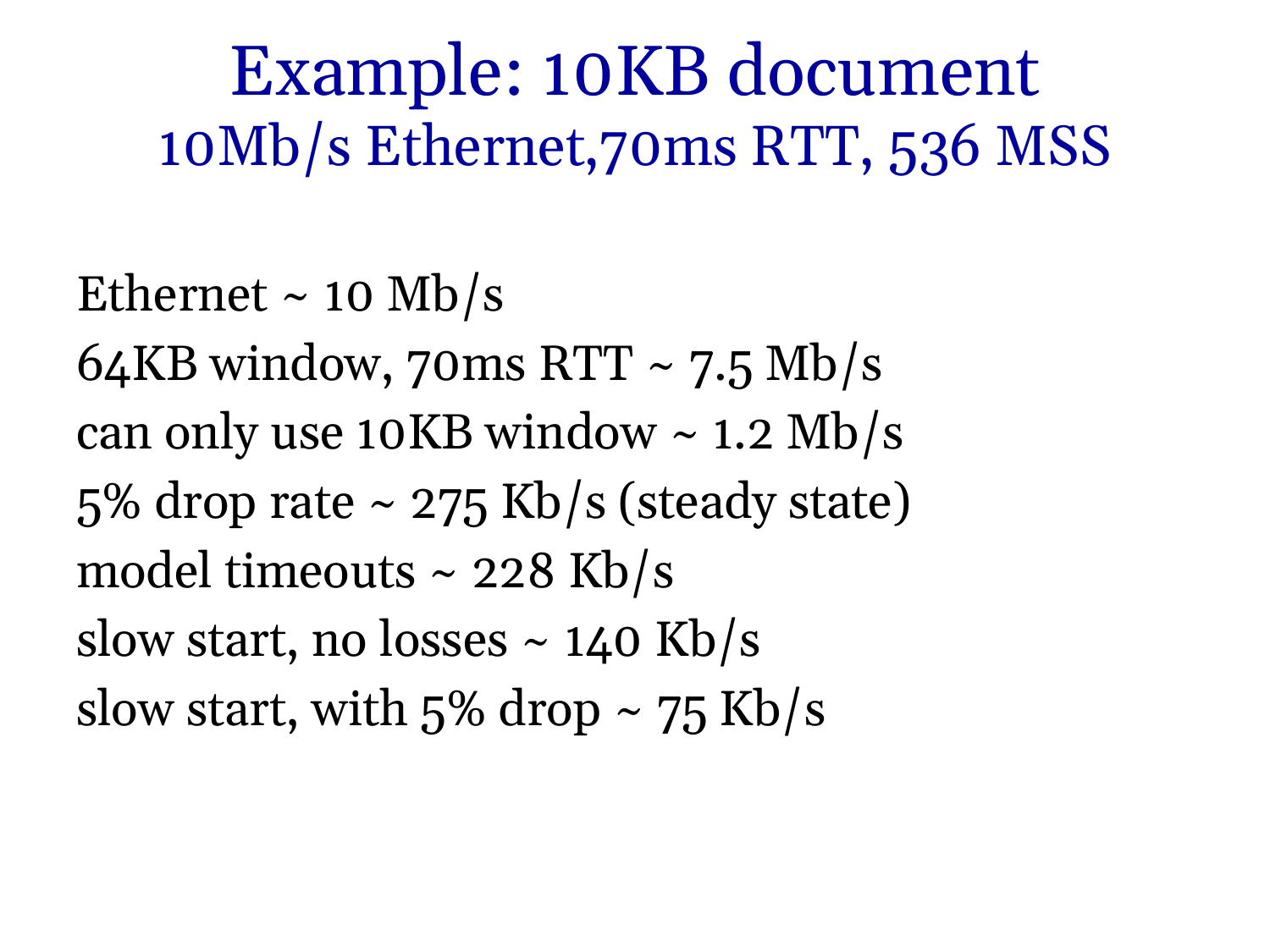

# Example: 10KB document 10Mb/s Ethernet,70ms RTT, 536 MSS

Ethernet ~ 10 Mb/s
64KB window, 70ms RTT ~ 7.5 Mb/s
can only use 10KB window ~ 1.2 Mb/s
5% drop rate ~ 275 Kb/s (steady state)
model timeouts ~ 228 Kb/s
slow start, no losses ~ 140 Kb/s
slow start, with 5% drop ~ 75 Kb/s